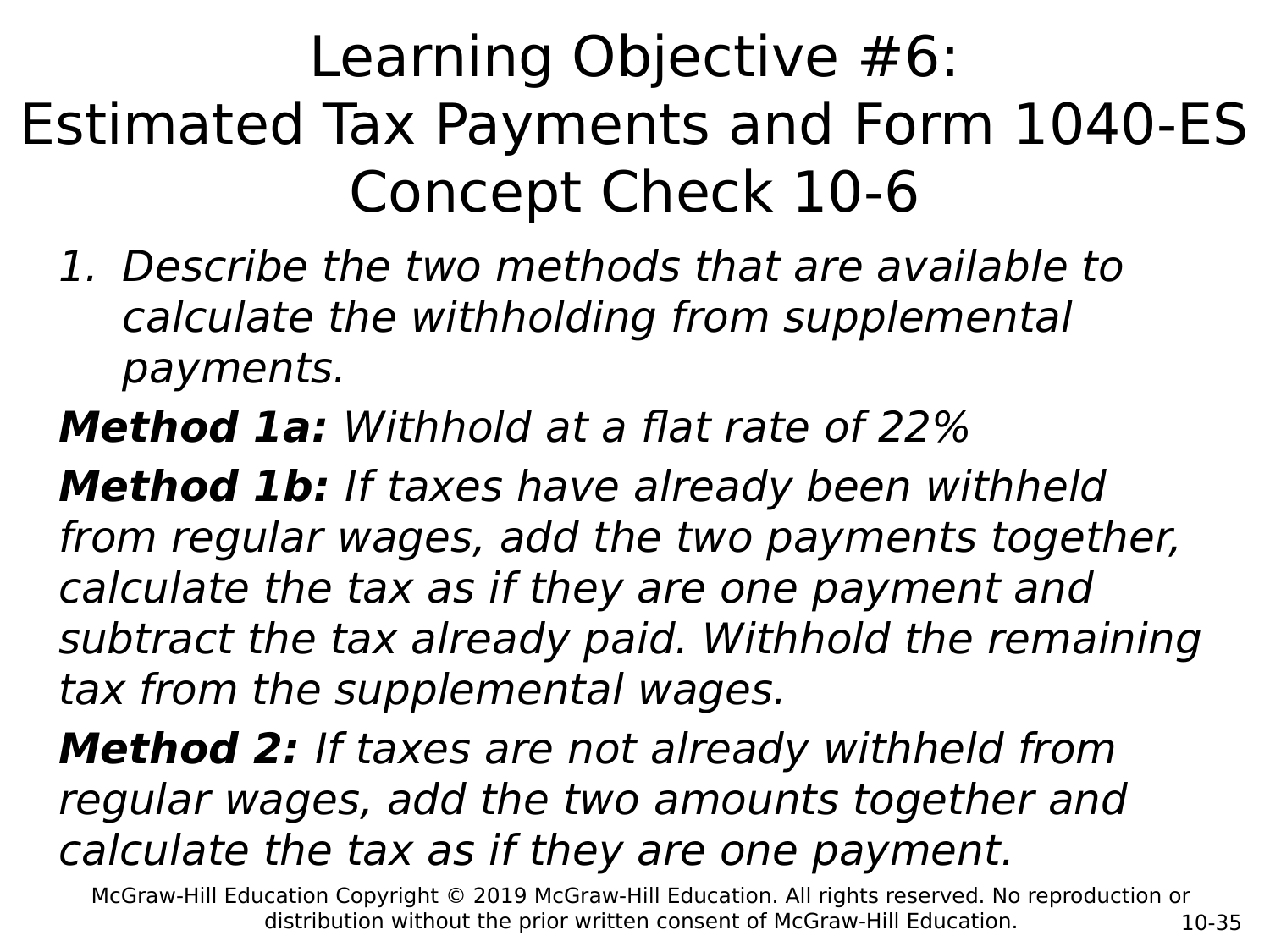

# Learning Objective #6: Estimated Tax Payments and Form 1040-ES Concept Check 10-6
Describe the two methods that are available to calculate the withholding from supplemental payments.
Method 1a: Withhold at a flat rate of 22%
Method 1b: If taxes have already been withheld from regular wages, add the two payments together, calculate the tax as if they are one payment and subtract the tax already paid. Withhold the remaining tax from the supplemental wages.
Method 2: If taxes are not already withheld from regular wages, add the two amounts together and calculate the tax as if they are one payment.
McGraw-Hill Education Copyright © 2019 McGraw-Hill Education. All rights reserved. No reproduction or distribution without the prior written consent of McGraw-Hill Education.
10-35